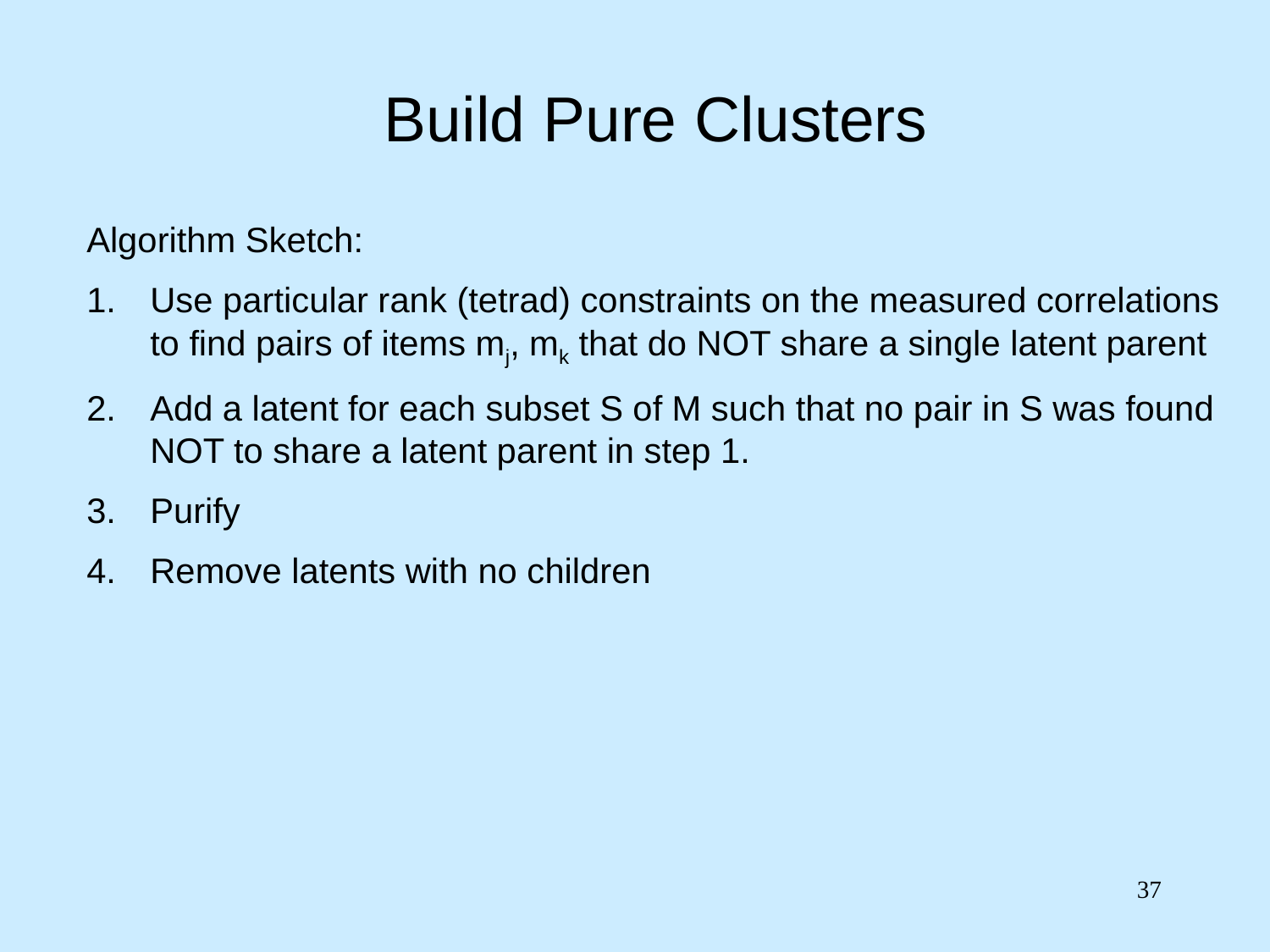

# Build Pure Clusters
Algorithm Sketch:
Use particular rank (tetrad) constraints on the measured correlations to find pairs of items mj, mk that do NOT share a single latent parent
Add a latent for each subset S of M such that no pair in S was found NOT to share a latent parent in step 1.
Purify
Remove latents with no children

37